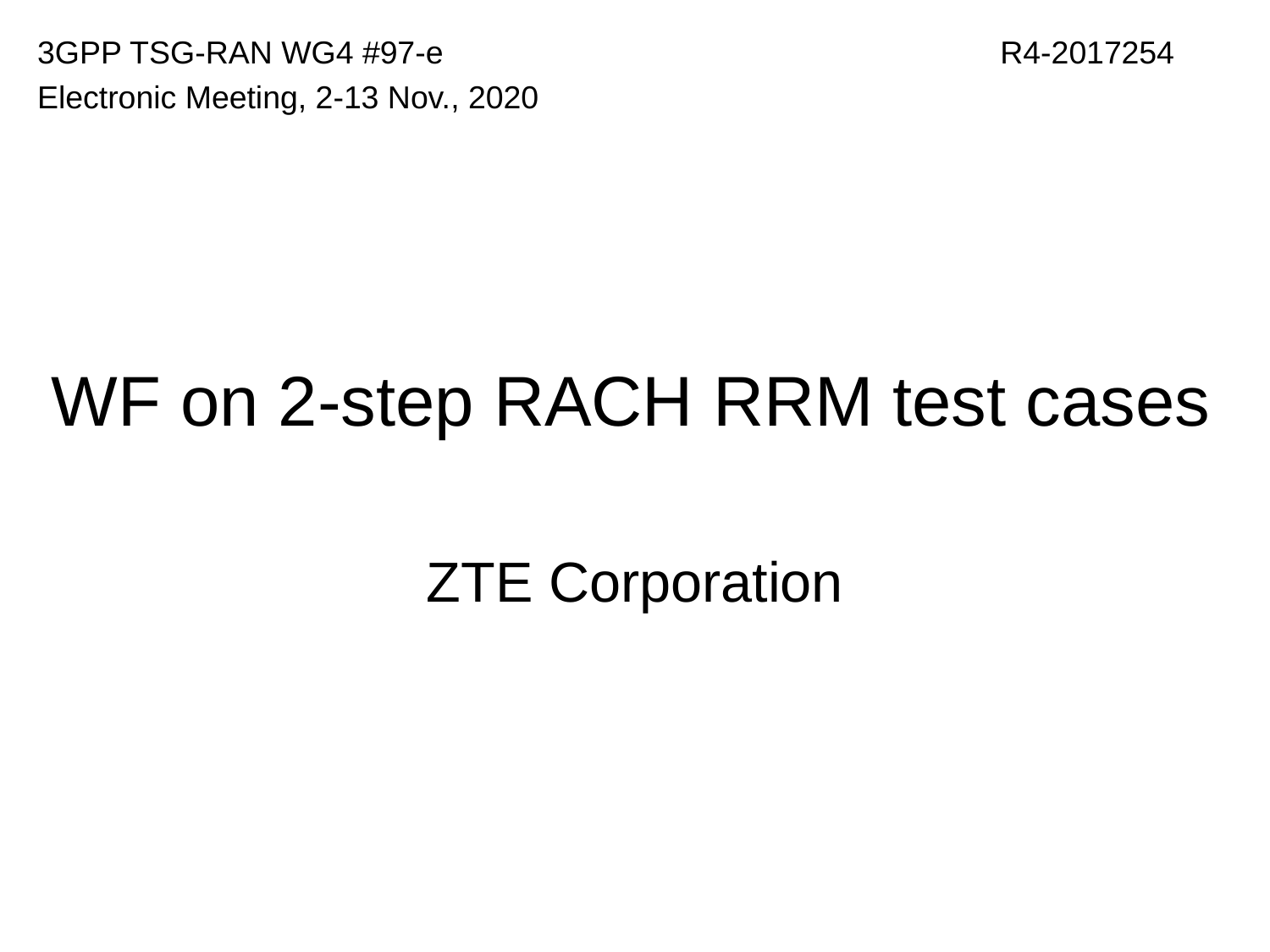

R4-2017254
3GPP TSG-RAN WG4 #97-e
Electronic Meeting, 2-13 Nov., 2020
# WF on 2-step RACH RRM test cases
ZTE Corporation